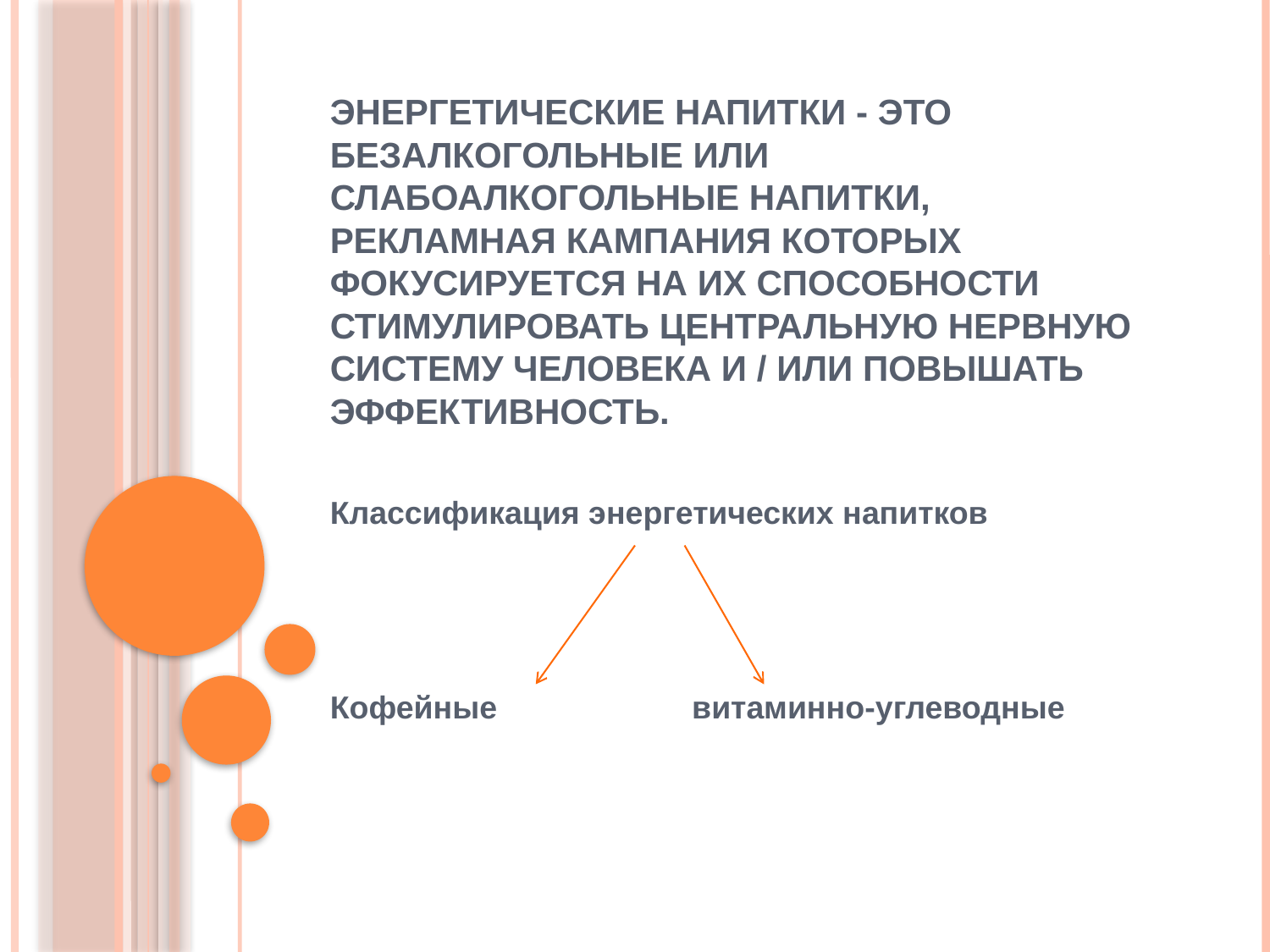

# Энергетические напитки - это безалкогольные или слабоалкогольные напитки, рекламная кампания которых фокусируется на их способности стимулировать центральную нервную систему человека и / или повышать эффективность.
Классификация энергетических напитков

Кофейные                      витаминно-углеводные